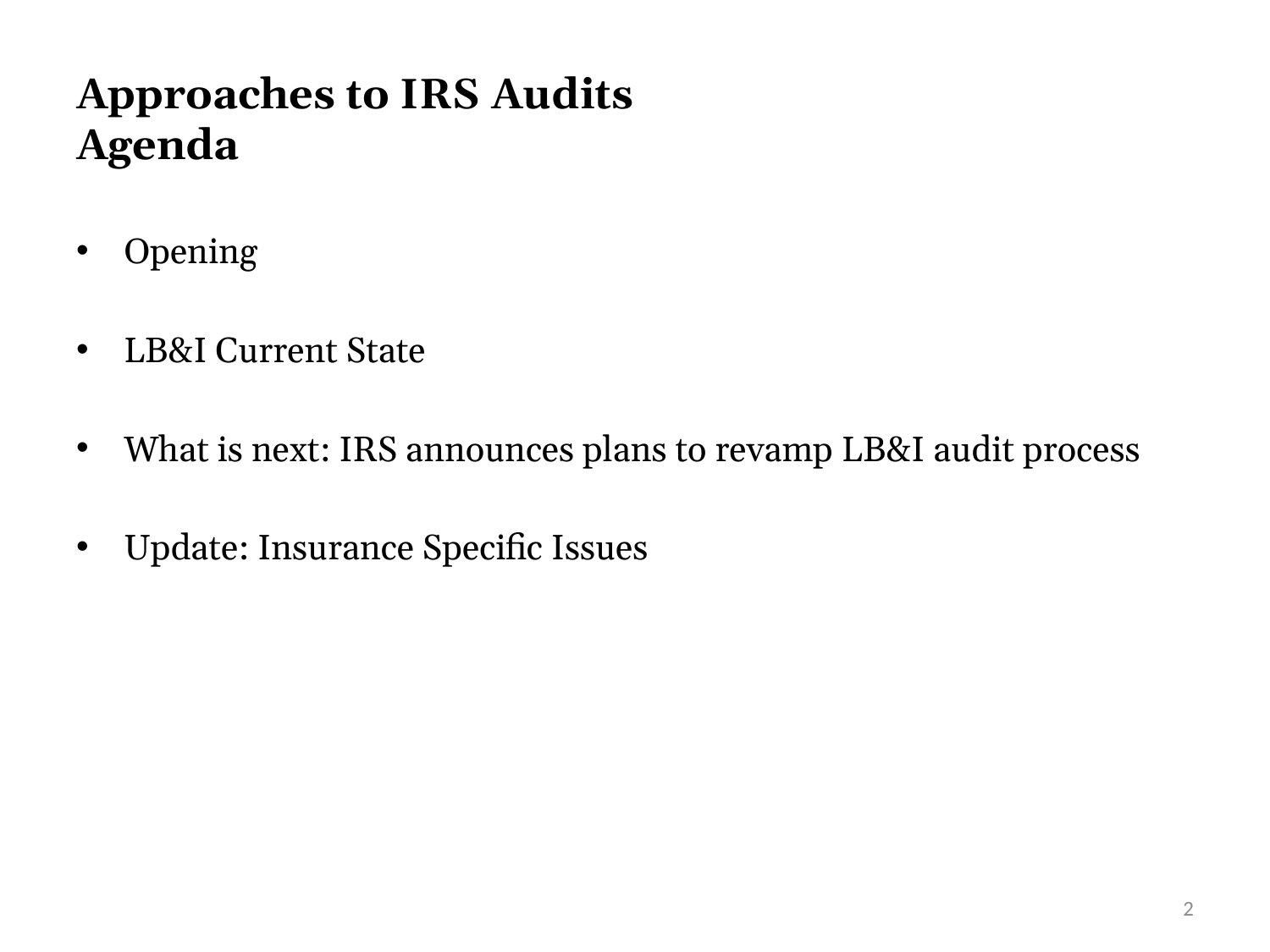

# Approaches to IRS Audits Agenda
Opening

LB&I Current State

What is next: IRS announces plans to revamp LB&I audit process

Update: Insurance Specific Issues

2